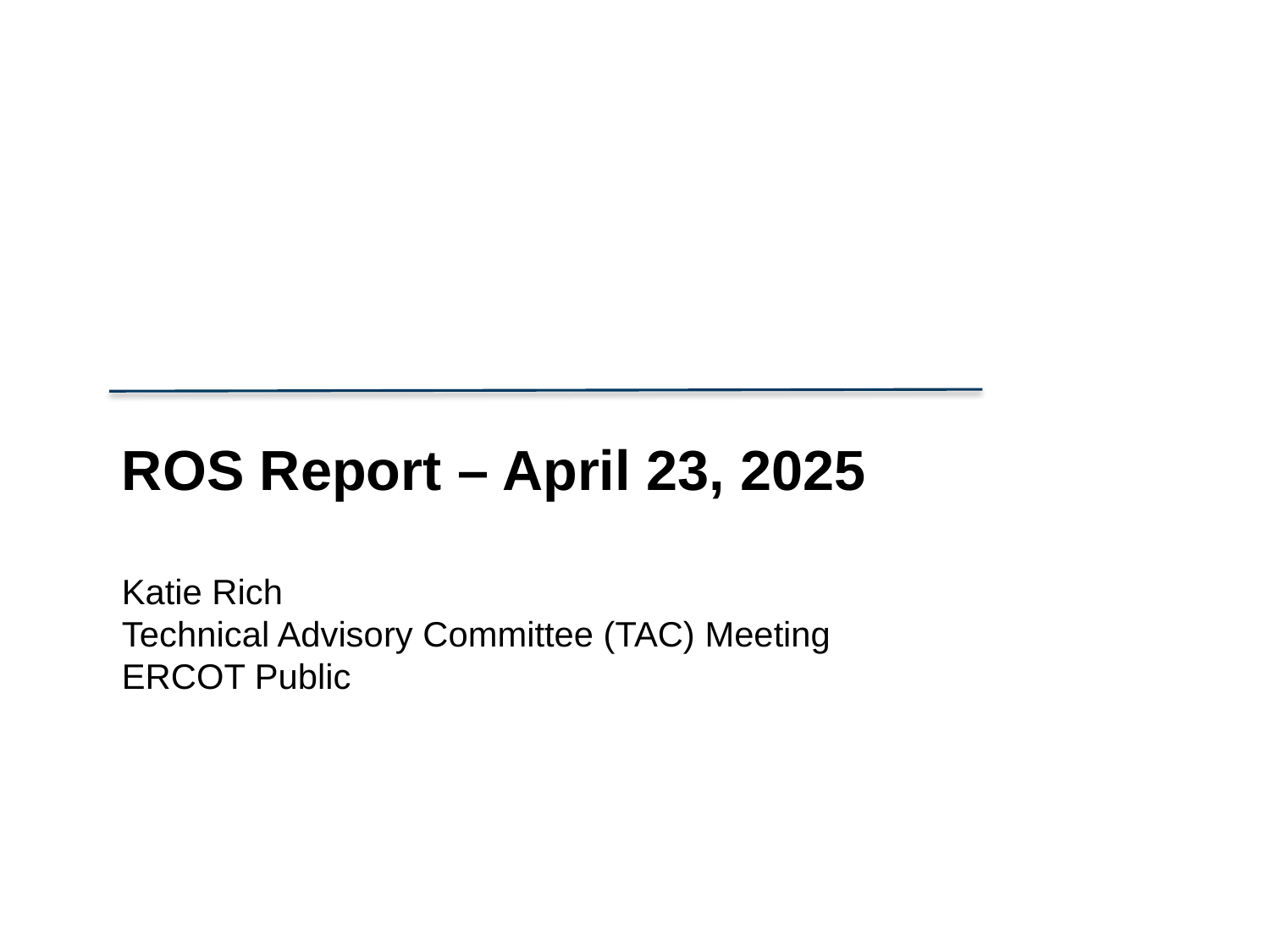

ROS Report – April 23, 2025

Katie Rich
Technical Advisory Committee (TAC) Meeting
ERCOT Public